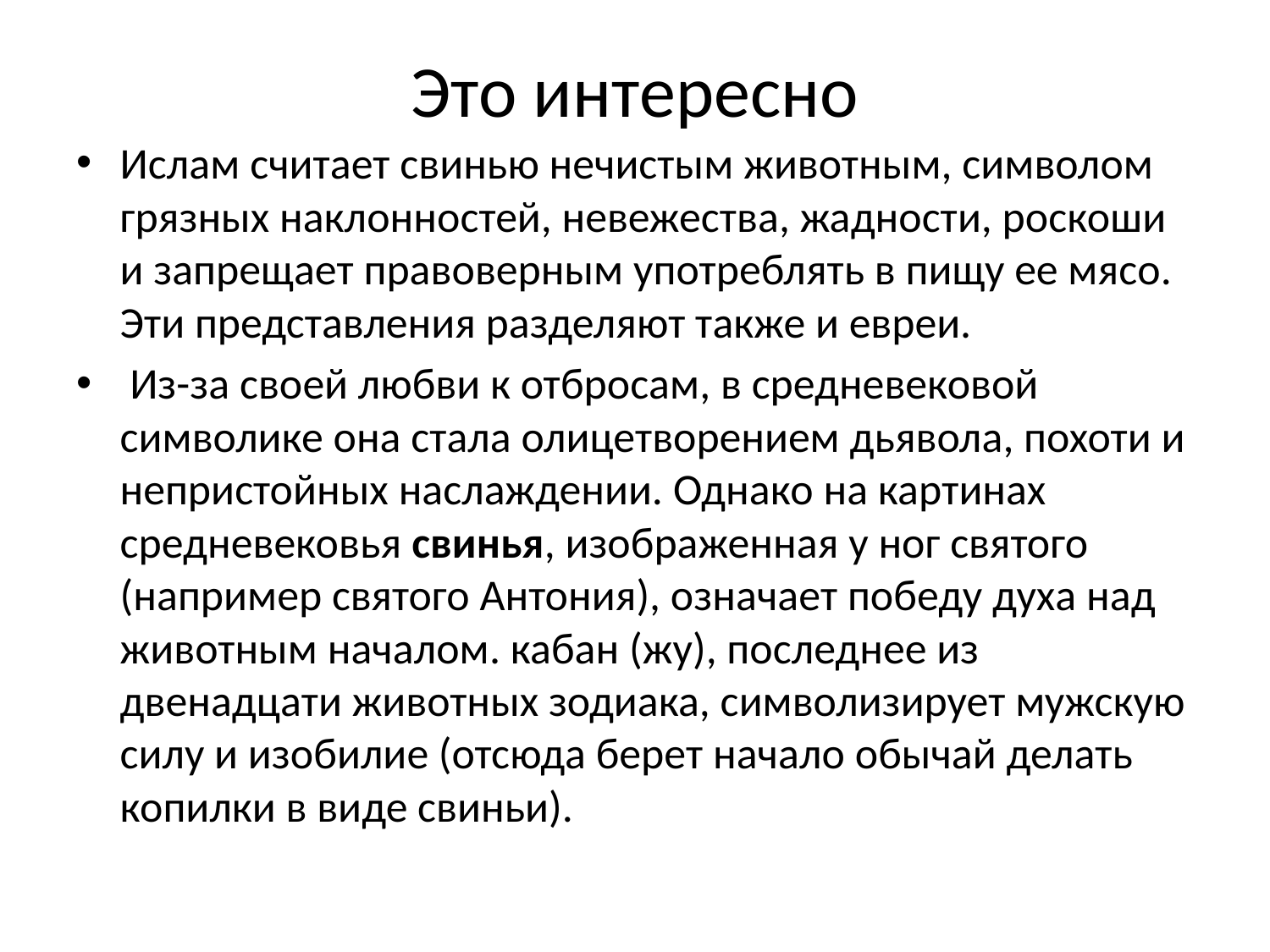

# Это интересно
Ислам считает свинью нечистым животным, символом грязных наклонностей, невежества, жадности, роскоши и запрещает правоверным употреблять в пищу ее мясо. Эти представления разделяют также и евреи.
 Из-за своей любви к отбросам, в средневековой символике она стала олицетворением дьявола, похоти и непристойных наслаждении. Однако на картинах средневековья свинья, изображенная у ног святого (например святого Антония), означает победу духа над животным началом. кабан (жу), последнее из двенадцати животных зодиака, символизирует мужскую силу и изобилие (отсюда берет начало обычай делать копилки в виде свиньи).